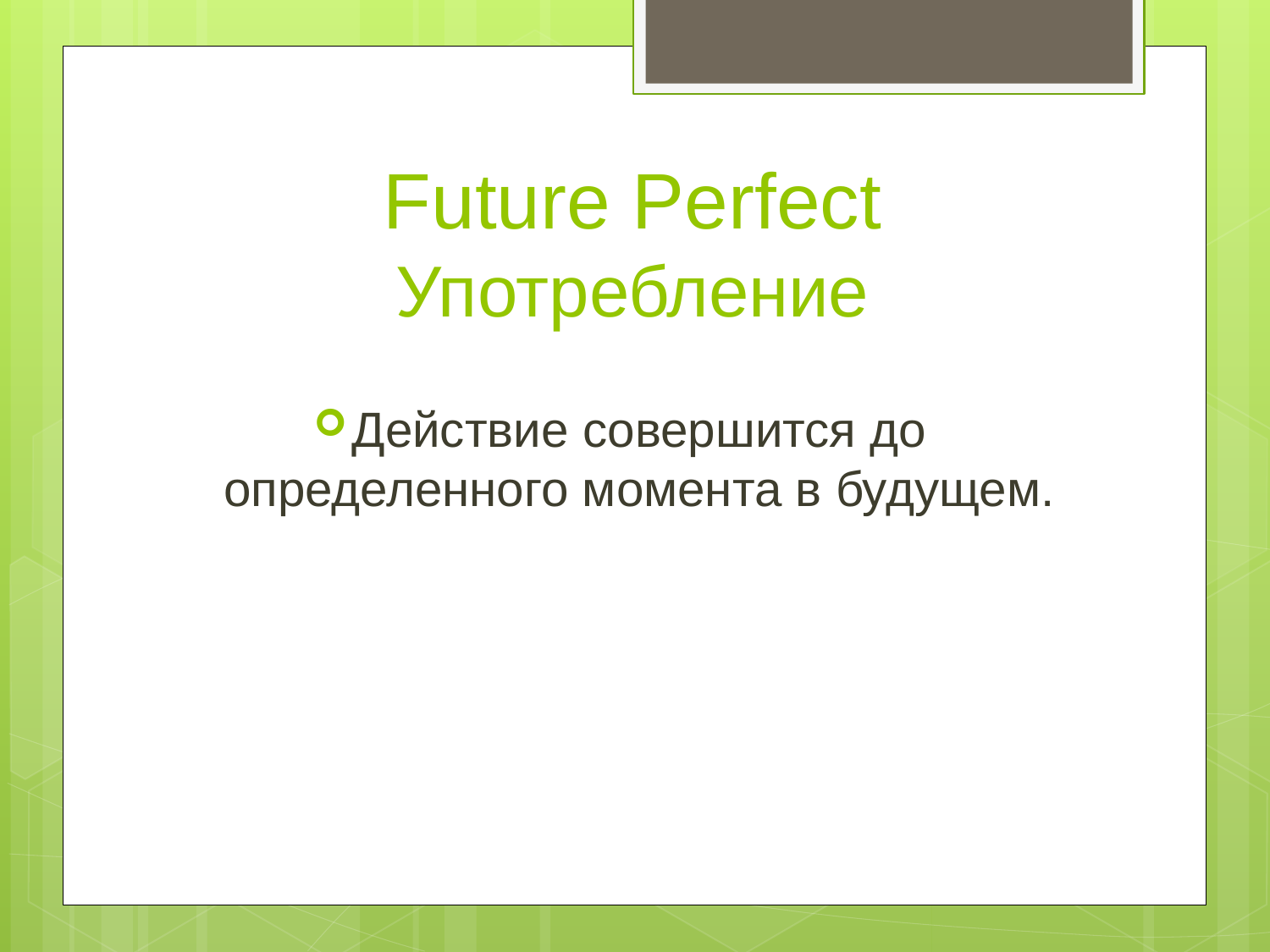

# Future Perfect Употребление

Действие совершится до определенного момента в будущем.